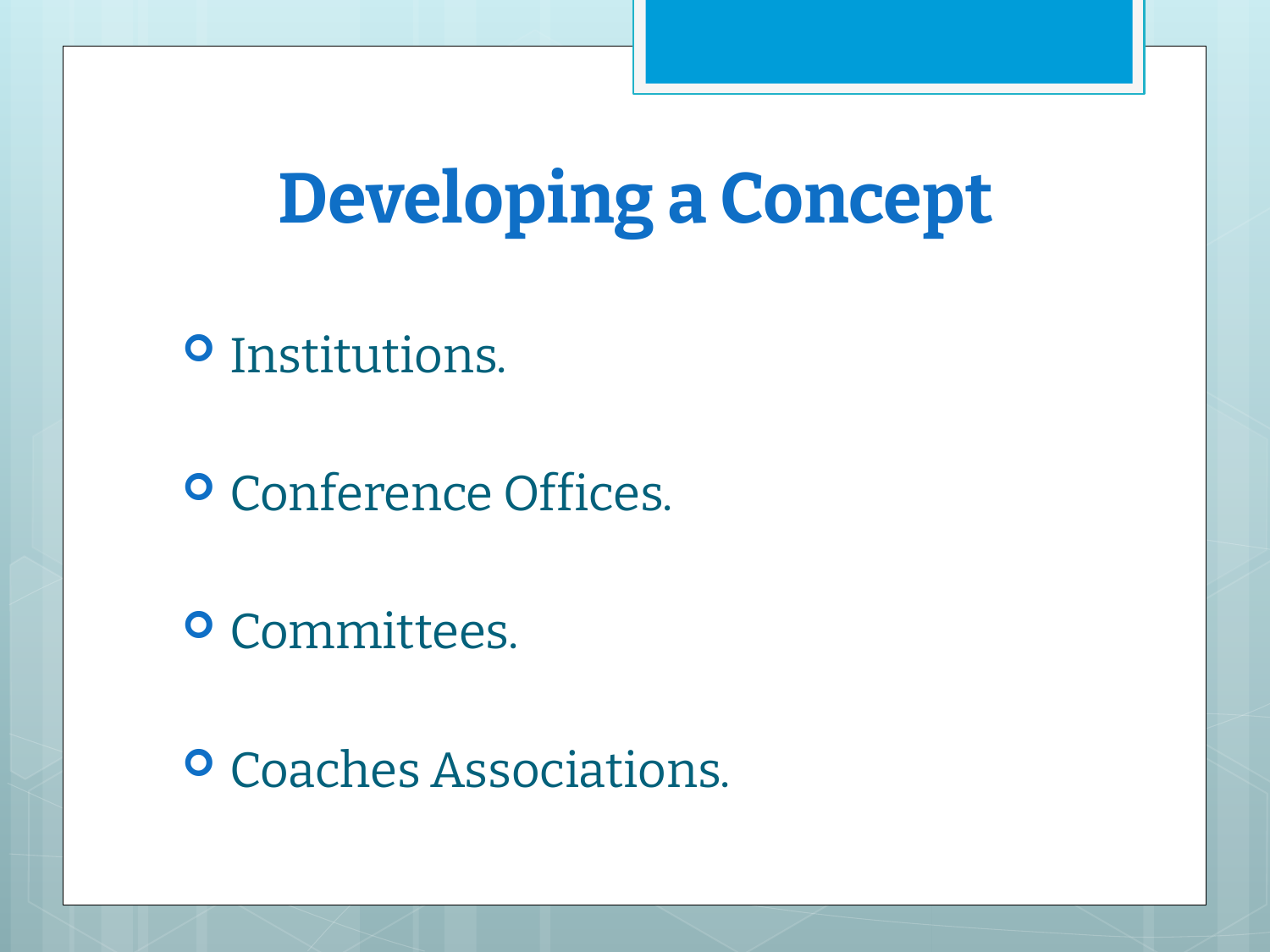

# Developing a Concept
Institutions.

Conference Offices.

Committees.

Coaches Associations.